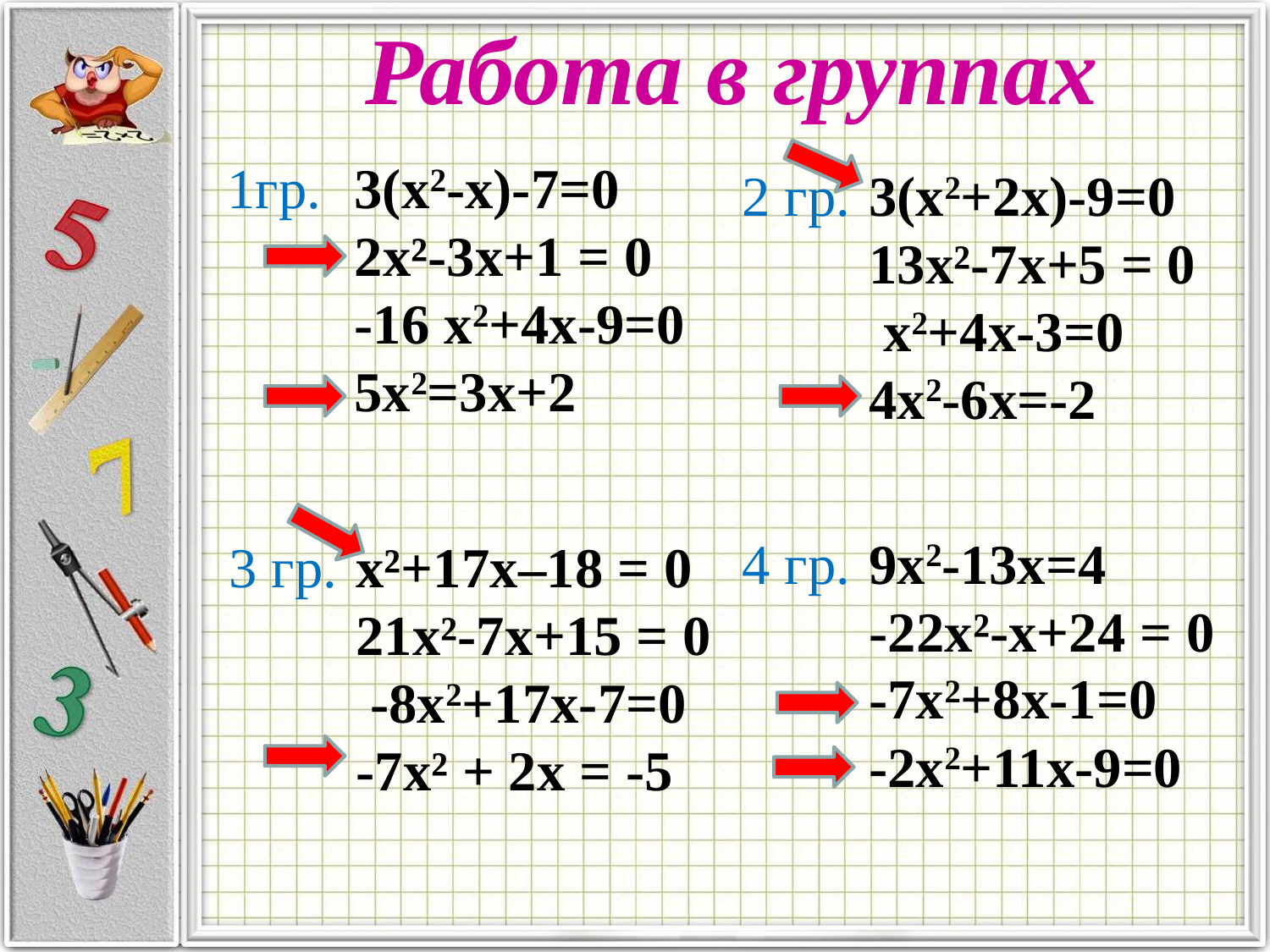

Работа в группах

1гр.	3(х2-х)-7=0
	2x²-3x+1 = 0
	-16 х2+4х-9=0
	5х2=3х+2

2 гр.	3(х2+2х)-9=0
	13x²-7x+5 = 0
	 х2+4х-3=0
	4х2-6х=-2

4 гр.	9х2-13х=4
	-22x²-x+24 = 0
	-7х2+8х-1=0
	-2х2+11х-9=0

3 гр.	х²+17x–18 = 0
	21x²-7x+15 = 0
	 -8х2+17х-7=0	-7x² + 2x = -5